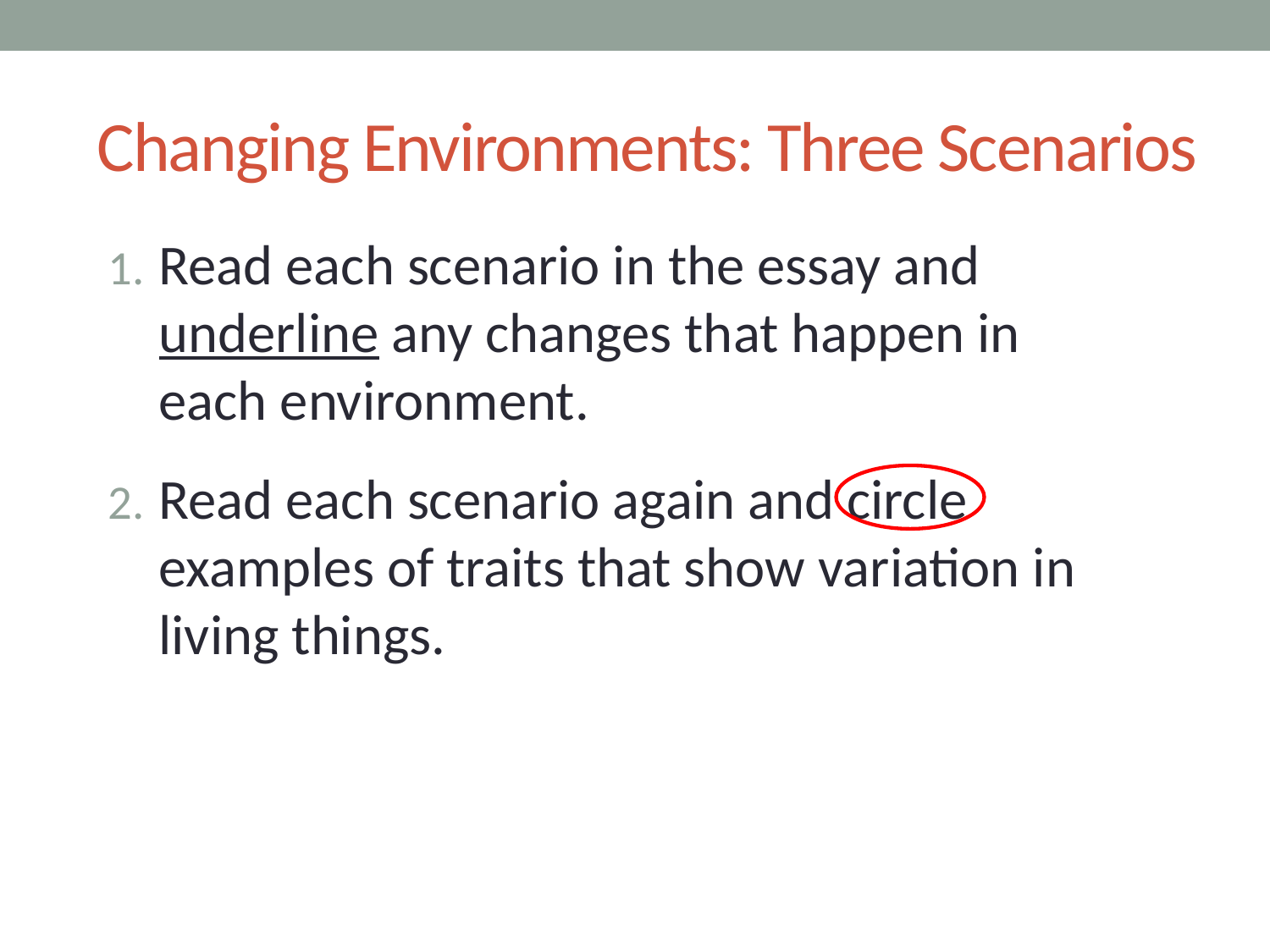

# Changing Environments: Three Scenarios
Read each scenario in the essay and underline any changes that happen in
each environment.
Read each scenario again and circle examples of traits that show variation in living things.